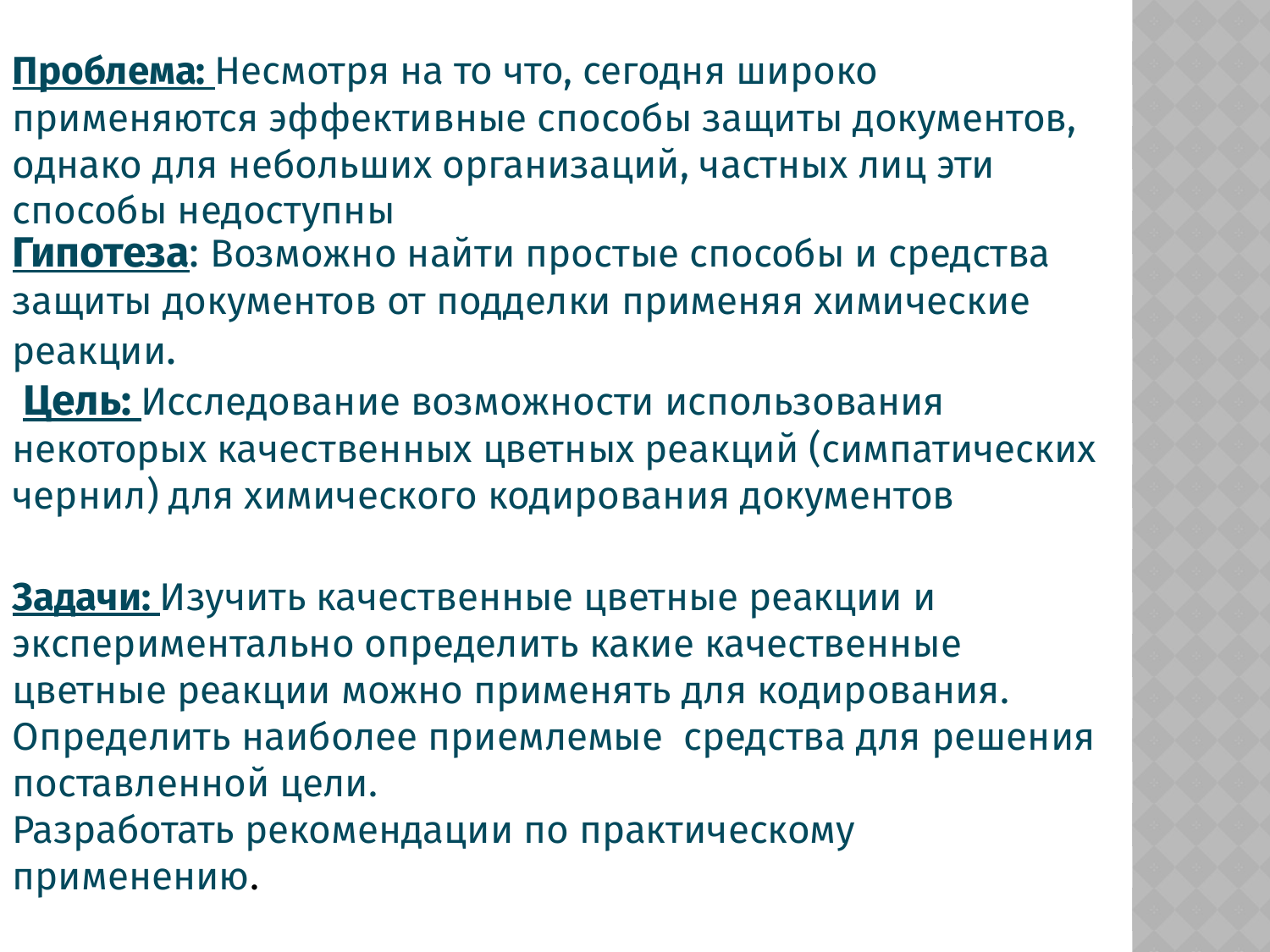

Проблема: Несмотря на то что, сегодня широко применяются эффективные способы защиты документов, однако для небольших организаций, частных лиц эти способы недоступны
Гипотеза: Возможно найти простые способы и средства защиты документов от подделки применяя химические реакции.
 Цель: Исследование возможности использования некоторых качественных цветных реакций (симпатических чернил) для химического кодирования документов
Задачи: Изучить качественные цветные реакции и
экспериментально определить какие качественные цветные реакции можно применять для кодирования. Определить наиболее приемлемые  средства для решения поставленной цели.
Разработать рекомендации по практическому применению.